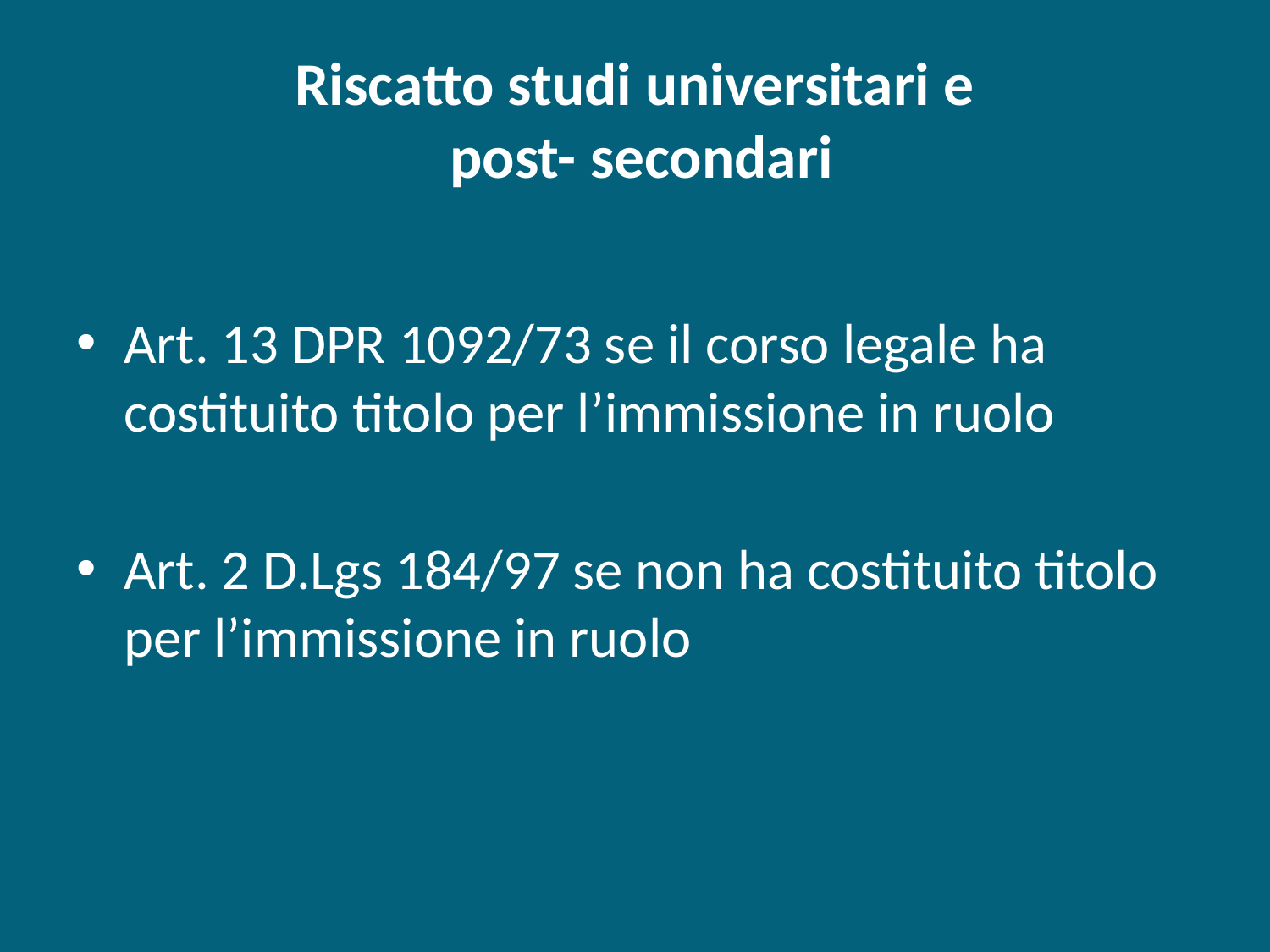

# Riscatto studi universitari e post- secondari

Art. 13 DPR 1092/73 se il corso legale ha costituito titolo per l’immissione in ruolo

Art. 2 D.Lgs 184/97 se non ha costituito titolo per l’immissione in ruolo